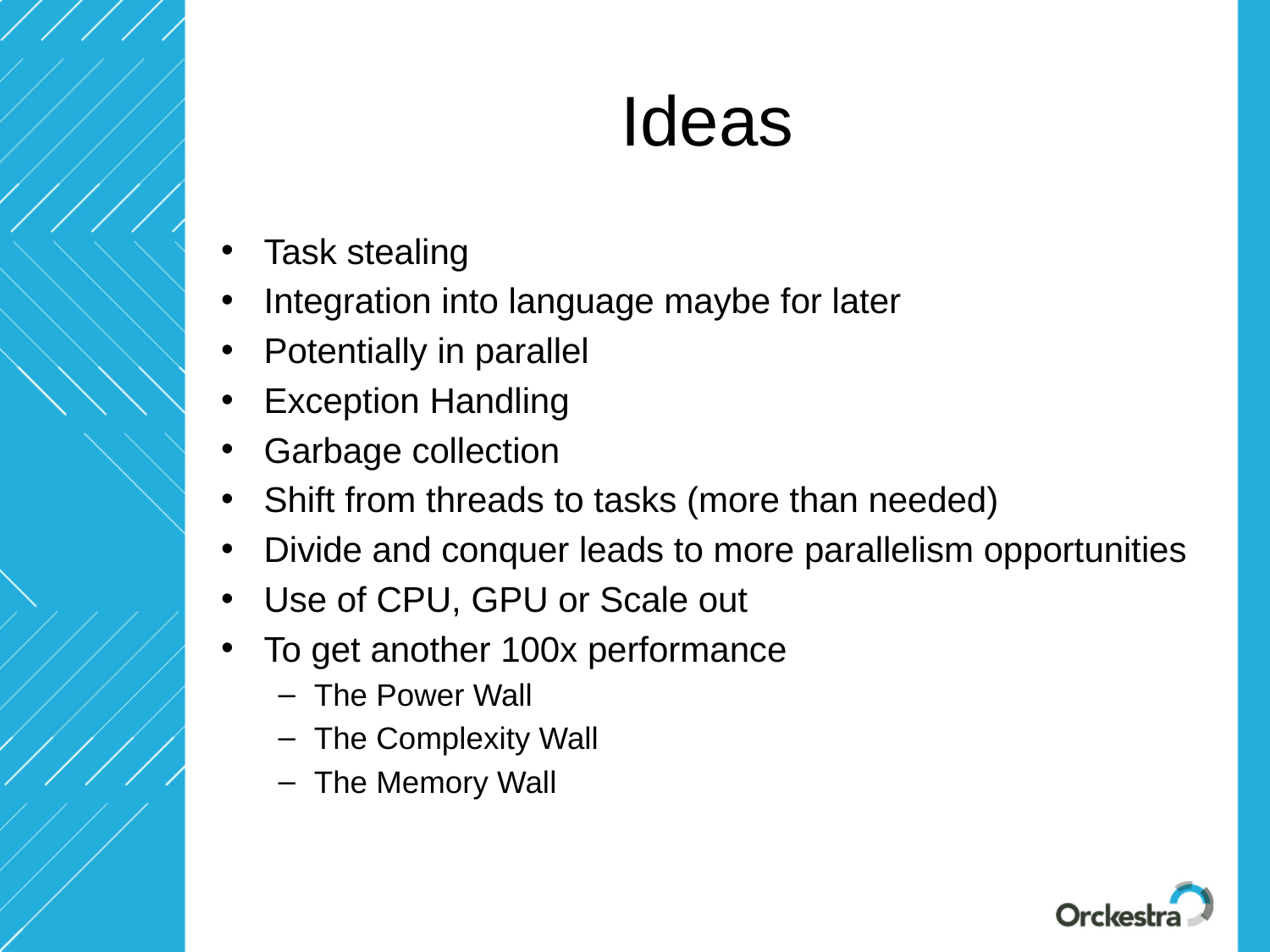

# Ideas
Task stealing
Integration into language maybe for later
Potentially in parallel
Exception Handling
Garbage collection
Shift from threads to tasks (more than needed)
Divide and conquer leads to more parallelism opportunities
Use of CPU, GPU or Scale out
To get another 100x performance
The Power Wall
The Complexity Wall
The Memory Wall